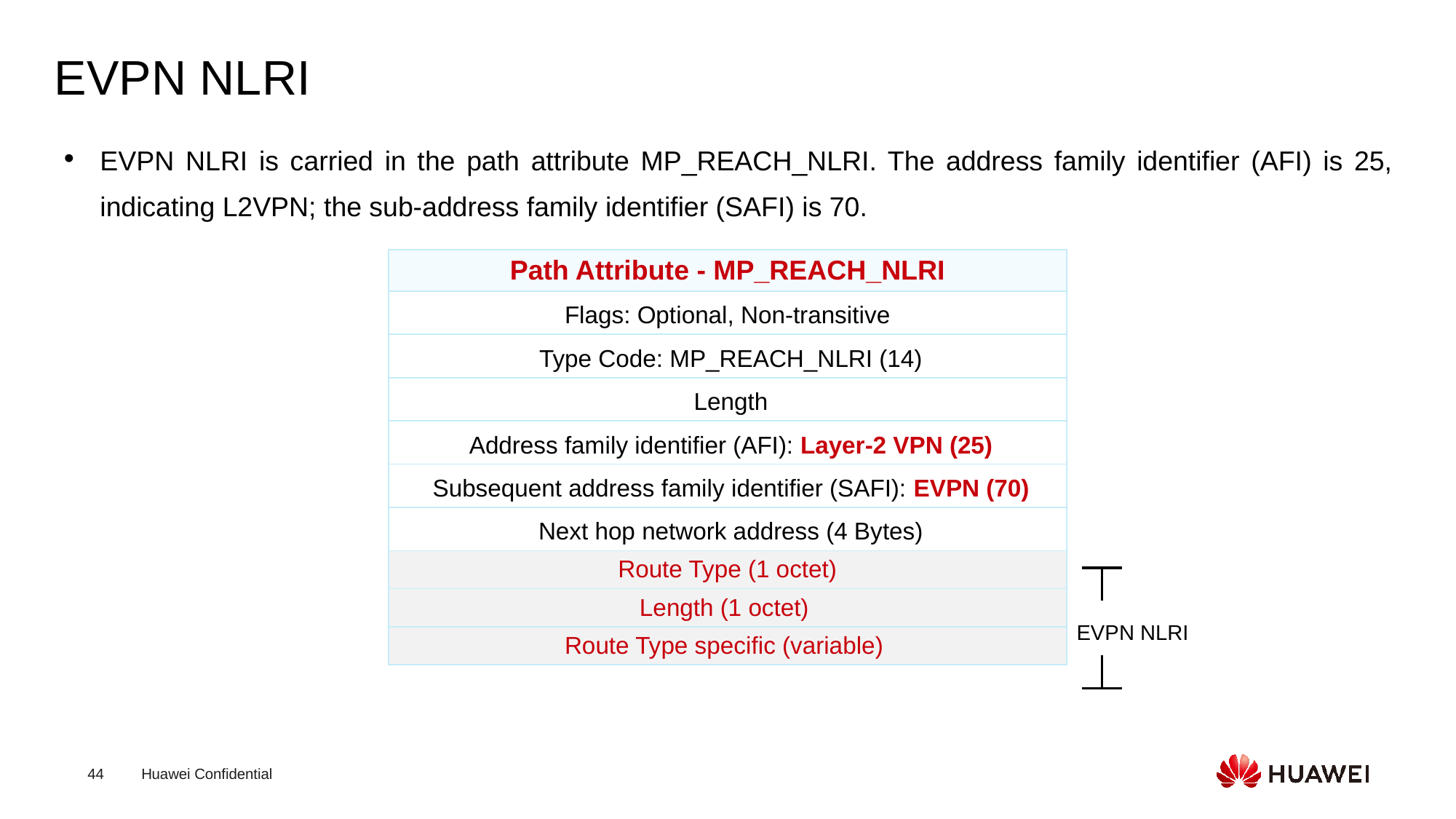

# EVPN NLRI
EVPN NLRI is carried in the path attribute MP_REACH_NLRI. The address family identifier (AFI) is 25, indicating L2VPN; the sub-address family identifier (SAFI) is 70.
| Path Attribute - MP\_REACH\_NLRI |
| --- |
| Flags: Optional, Non-transitive |
| Type Code: MP\_REACH\_NLRI (14) |
| Length |
| Address family identifier (AFI): Layer-2 VPN (25) |
| Subsequent address family identifier (SAFI): EVPN (70) |
| Next hop network address (4 Bytes) |
| Route Type (1 octet) |
| Length (1 octet) |
| Route Type specific (variable) |
EVPN NLRI